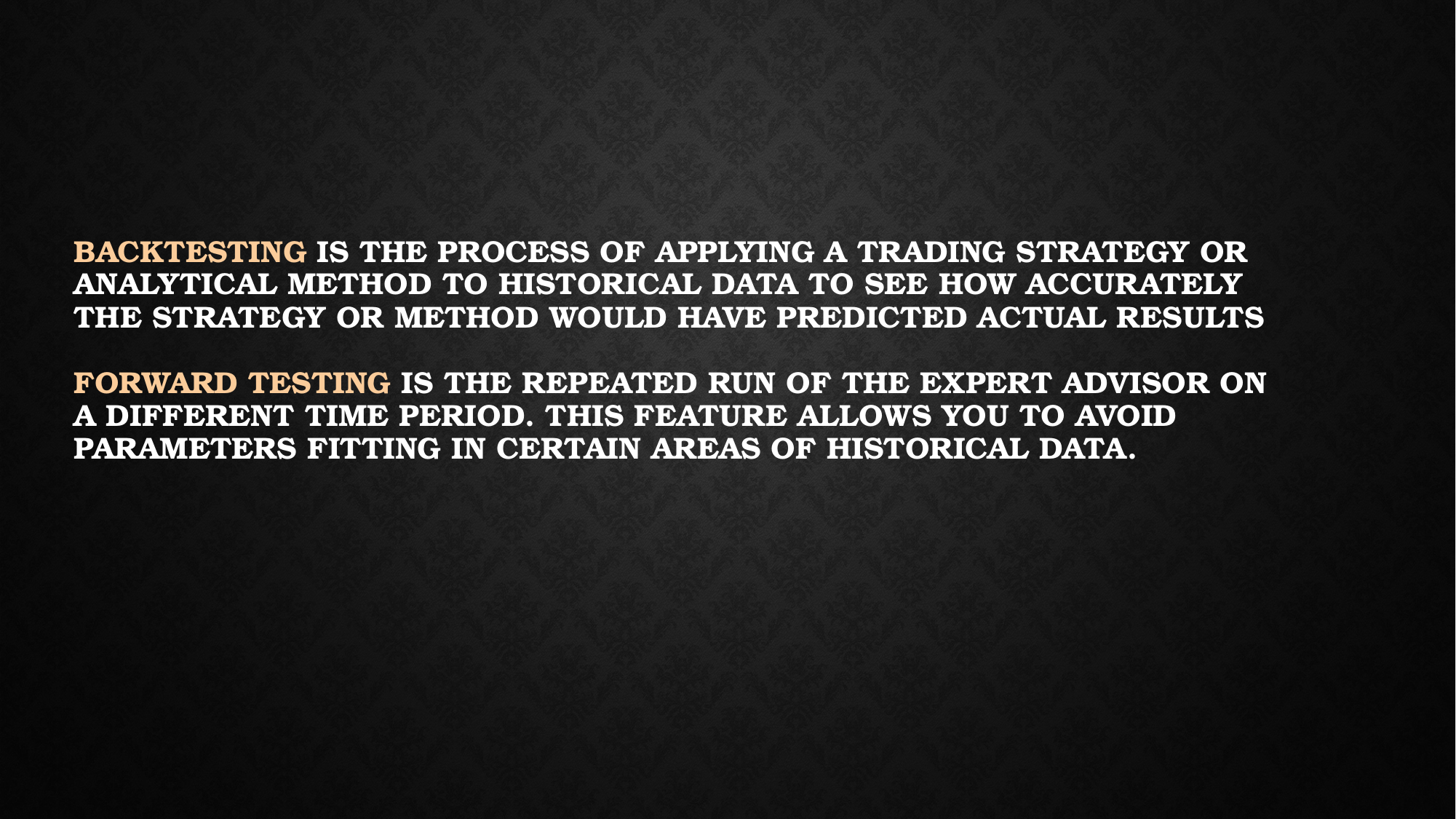

# Backtesting is the process of applying a trading strategy or analytical method to historical data to see how accurately the strategy or method would have predicted actual results Forward testing is the repeated run of the Expert Advisor on a different time period. This feature allows you to avoid parameters fitting in certain areas of historical data.